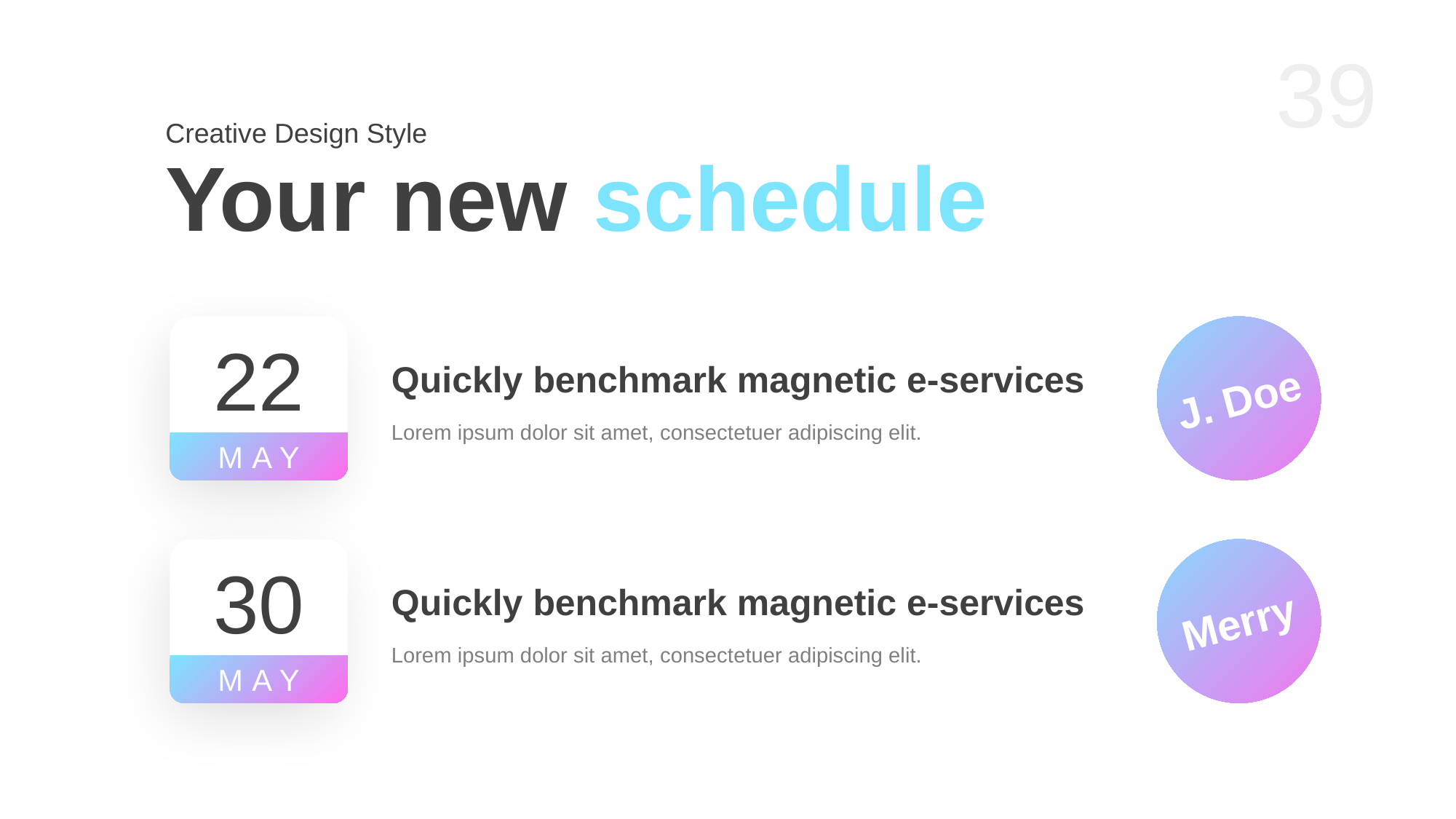

Creative Design Style
Your new schedule

22

MAY

J. Doe
Quickly benchmark magnetic e-services
Lorem ipsum dolor sit amet, consectetuer adipiscing elit.

30

MAY

Merry
Quickly benchmark magnetic e-services
Lorem ipsum dolor sit amet, consectetuer adipiscing elit.